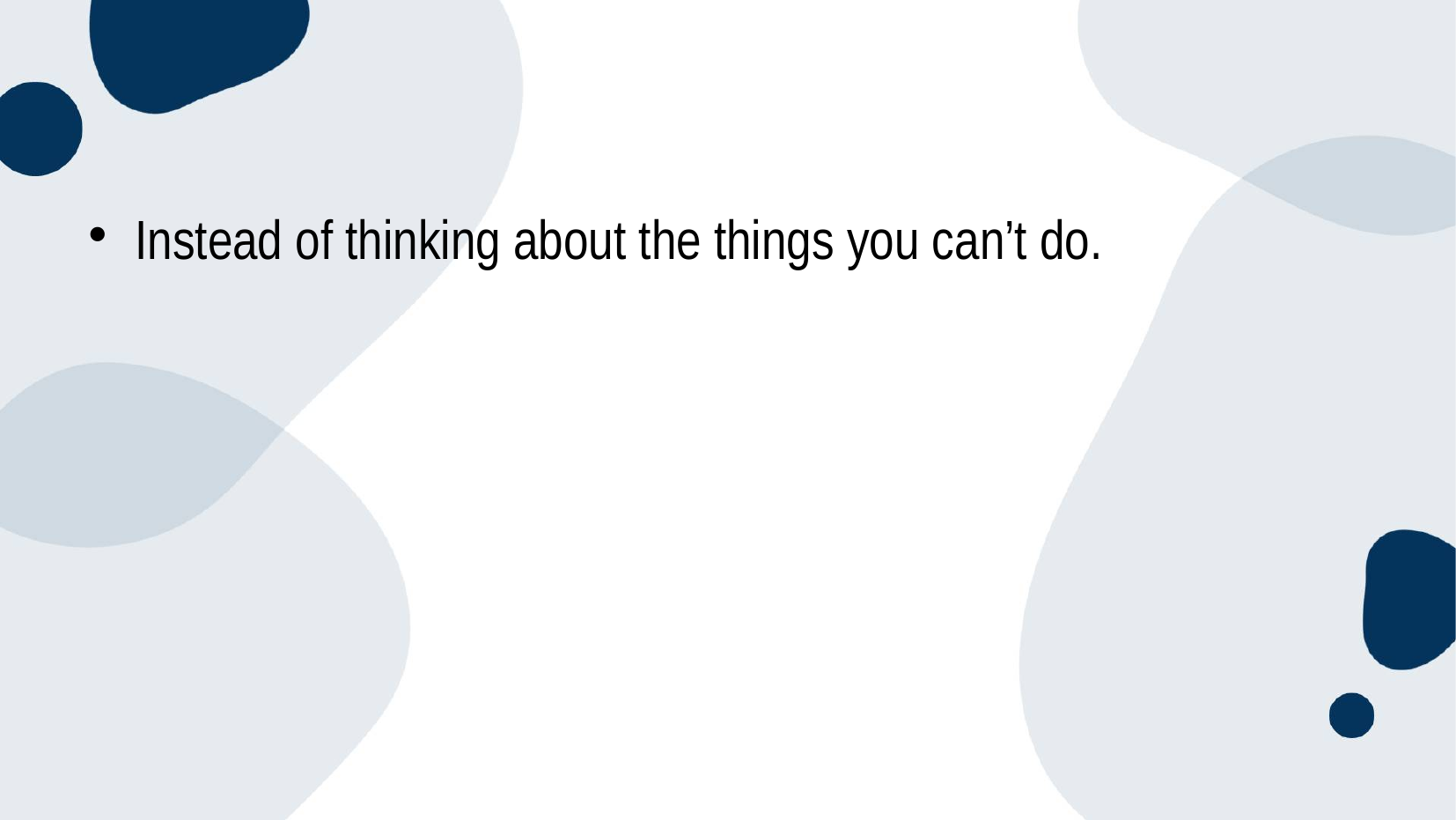

Instead of thinking about the things you can’t do.